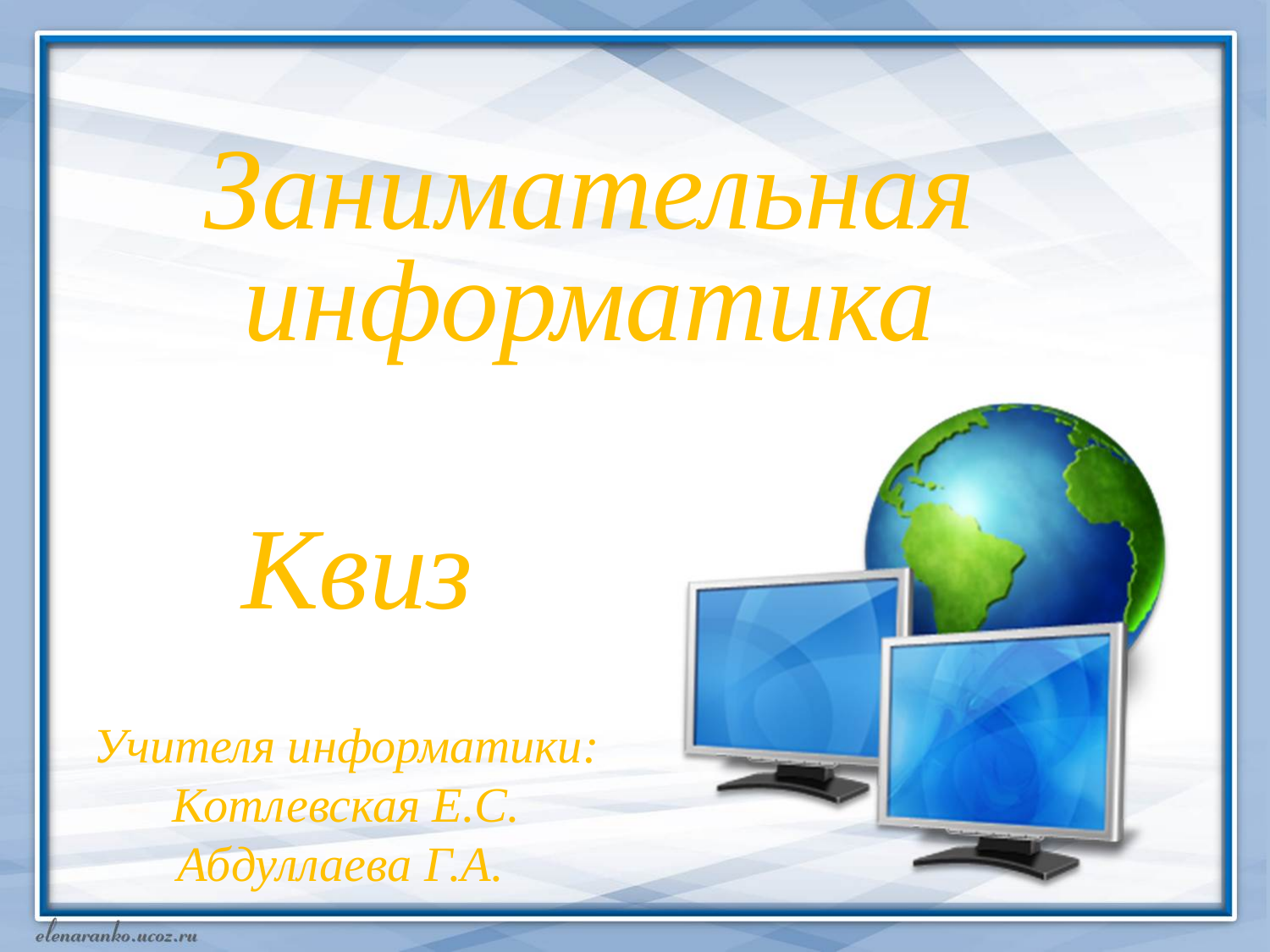

Занимательная
информатика
Квиз

Учителя информатики: Котлевская Е.С.
Абдуллаева Г.А.